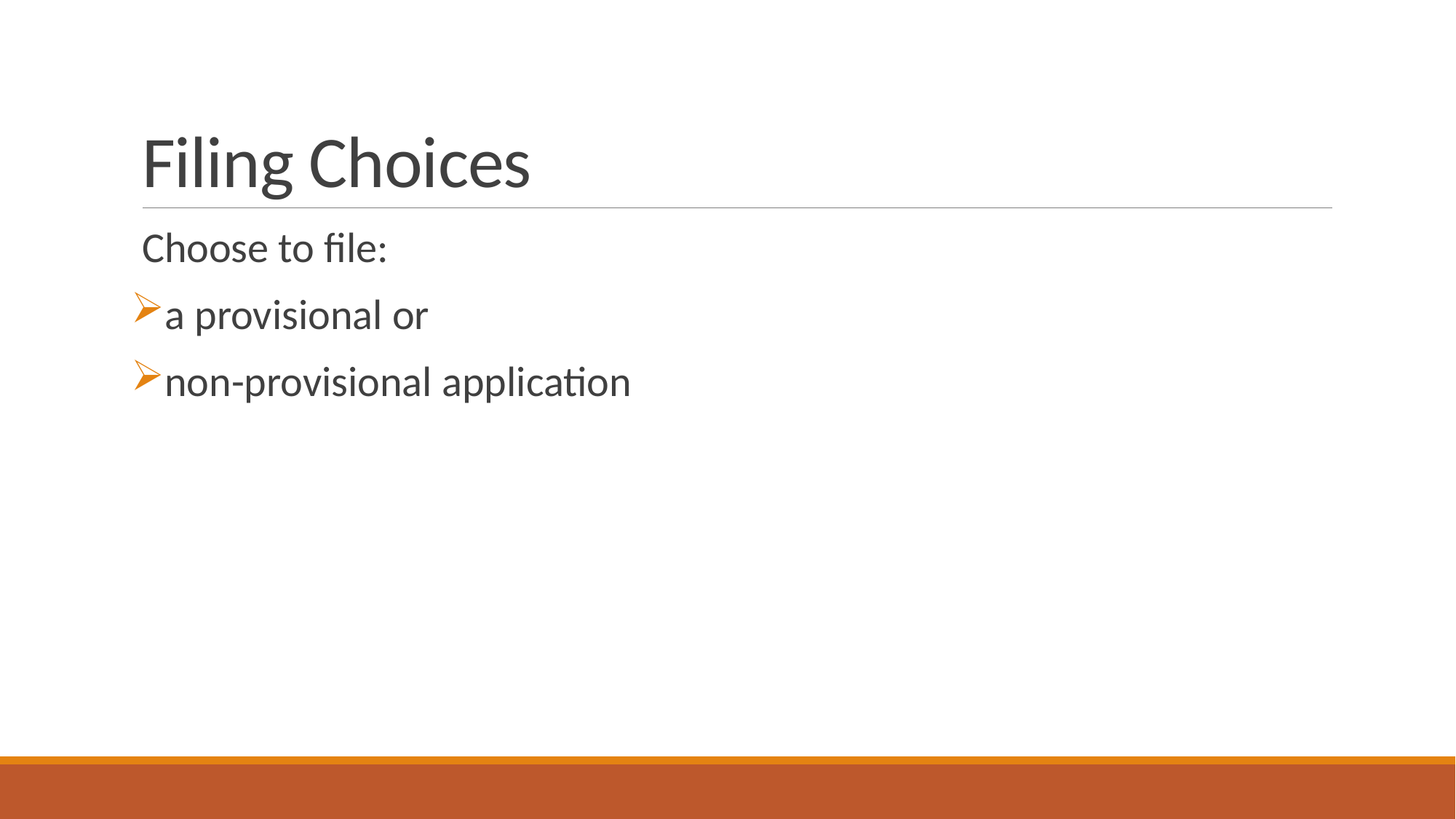

# Filing Choices
Choose to file:
a provisional or
non-provisional application